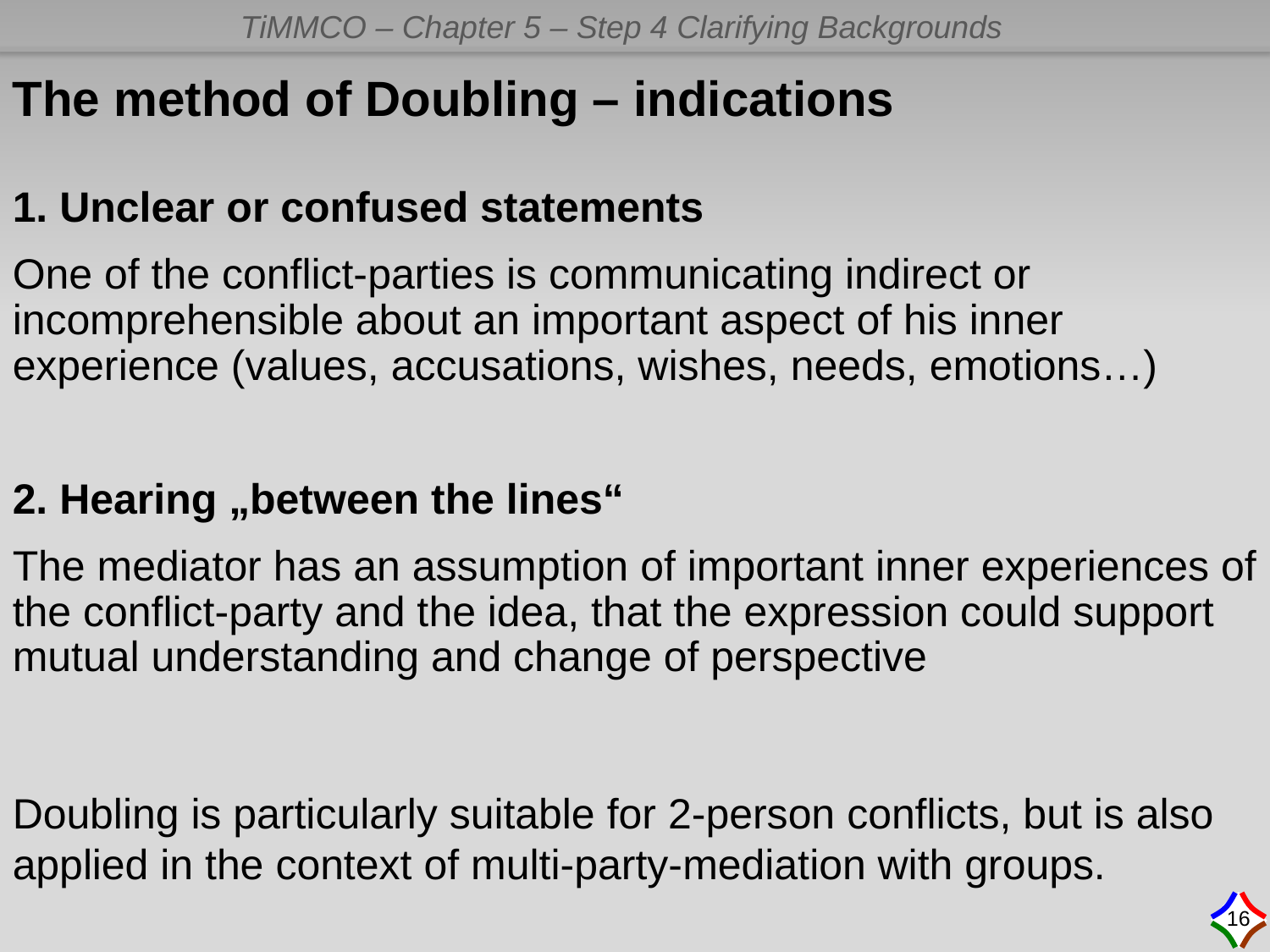

The method of Doubling – indications
1. Unclear or confused statements
One of the conflict-parties is communicating indirect or incomprehensible about an important aspect of his inner experience (values, accusations, wishes, needs, emotions…)

2. Hearing „between the lines“
The mediator has an assumption of important inner experiences of the conflict-party and the idea, that the expression could support mutual understanding and change of perspective
Doubling is particularly suitable for 2-person conflicts, but is also applied in the context of multi-party-mediation with groups.
16